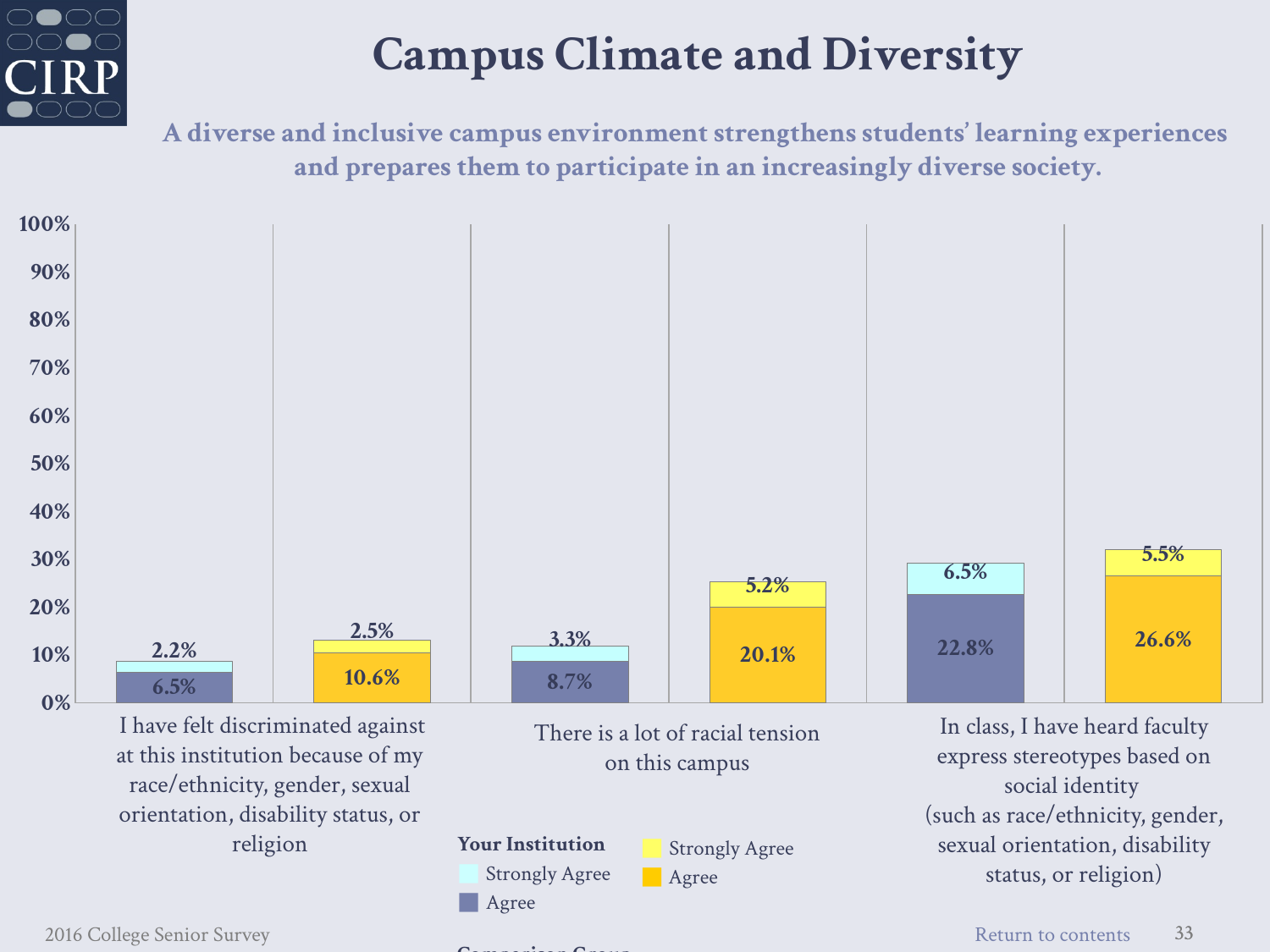

Campus Climate and Diversity

A diverse and inclusive campus environment strengthens students’ learning experiences
and prepares them to participate in an increasingly diverse society.

### Chart

| Category | agree | strongly agree |
|---|---|---|
| I have felt discriminated against at this institution because of my race/ethnicity, gender, sexual orientation, or religious affiliation | 0.065 | 0.022 |
| comp | 0.106 | 0.025 |
| There is a lot of racial tension on this campus | 0.087 | 0.033 |
| comp | 0.201 | 0.052 |
| I have heard faculty express stereotypes about racialethnic groups in class | 0.228 | 0.065 |
| comp | 0.266 | 0.055 |
There is a lot of racial tension on this campus
 I have felt discriminated against at this institution because of my race/ethnicity, gender, sexual orientation, disability status, or religion
In class, I have heard faculty express stereotypes based on social identity
(such as race/ethnicity, gender, sexual orientation, disability status, or religion)
Your Institution
■ Strongly Agree
■ Agree

Comparison Group
■ Strongly Agree
■ Agree

2016 College Senior Survey
33
33